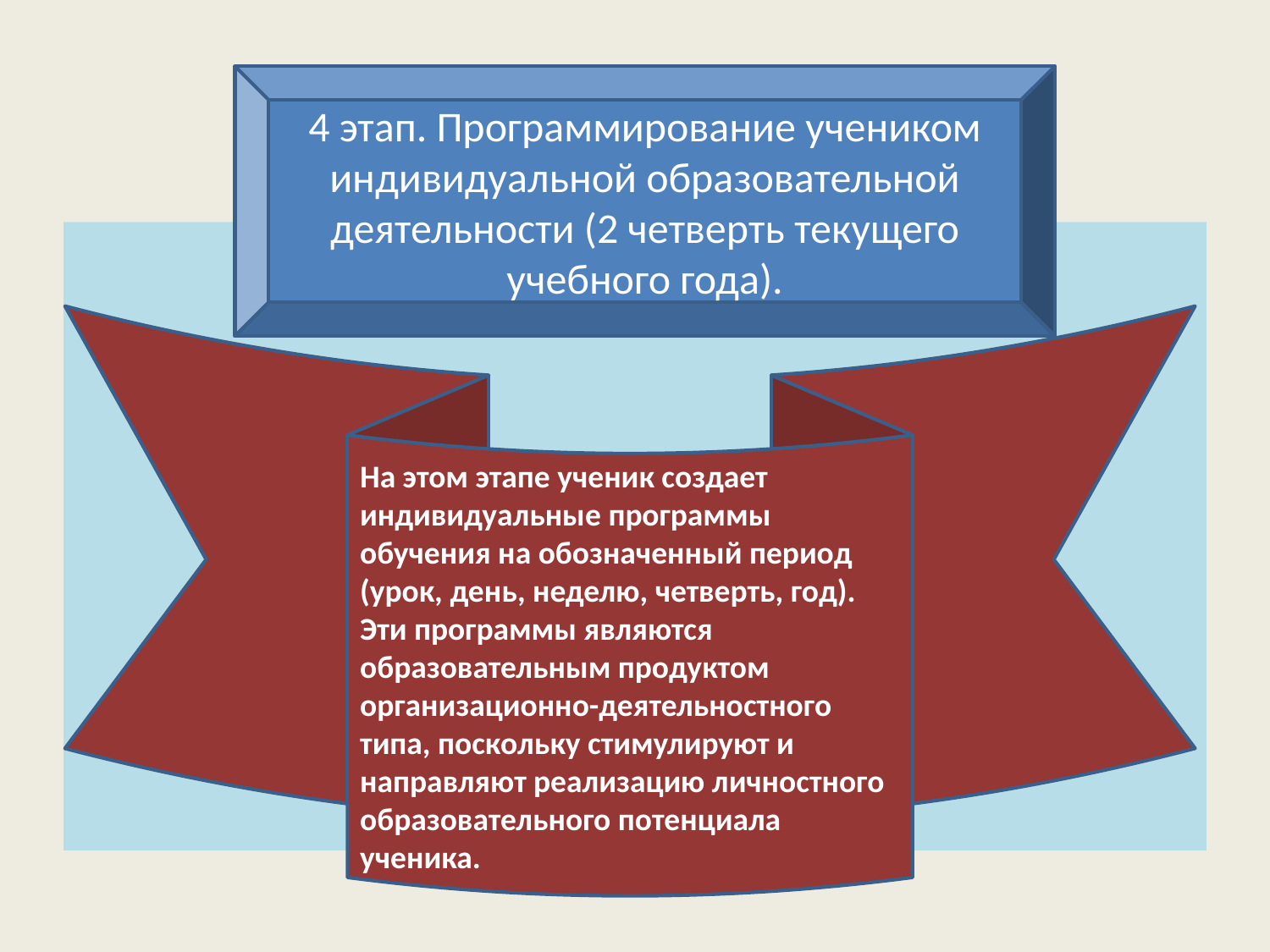

#
4 этап. Программирование учеником индивидуальной образовательной деятельности (2 четверть текущего учебного года).

На этом этапе ученик создает индивидуальные программы обучения на обозначенный период (урок, день, неделю, четверть, год). Эти программы являются образовательным продуктом организационно-деятельностного типа, поскольку стимулируют и направляют реализацию личностного образовательного потенциала ученика.